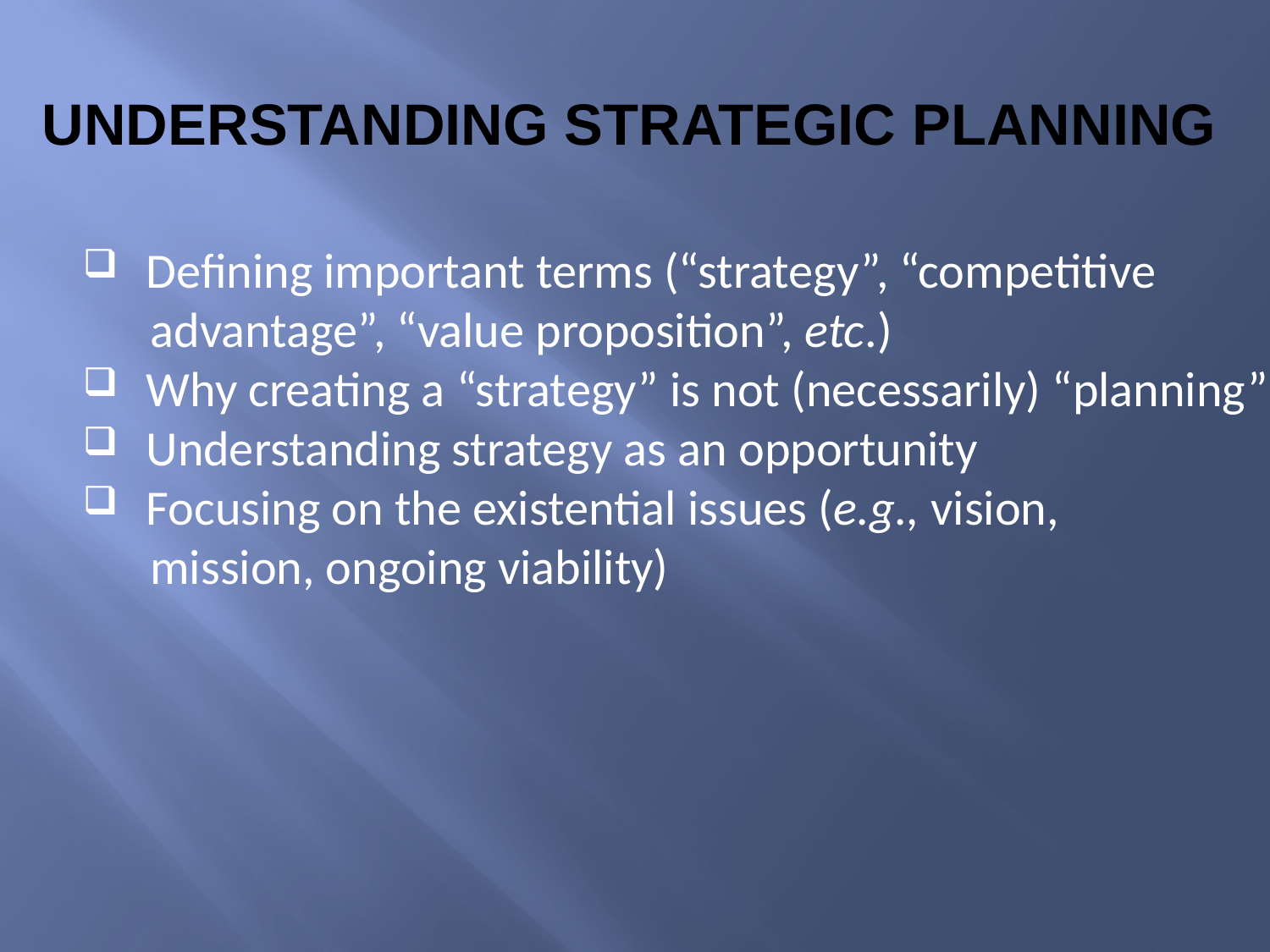

# UNDERSTANDING STRATEGIC PLANNING
Defining important terms (“strategy”, “competitive
      advantage”, “value proposition”, etc.)
Why creating a “strategy” is not (necessarily) “planning”
Understanding strategy as an opportunity
Focusing on the existential issues (e.g., vision,
      mission, ongoing viability)